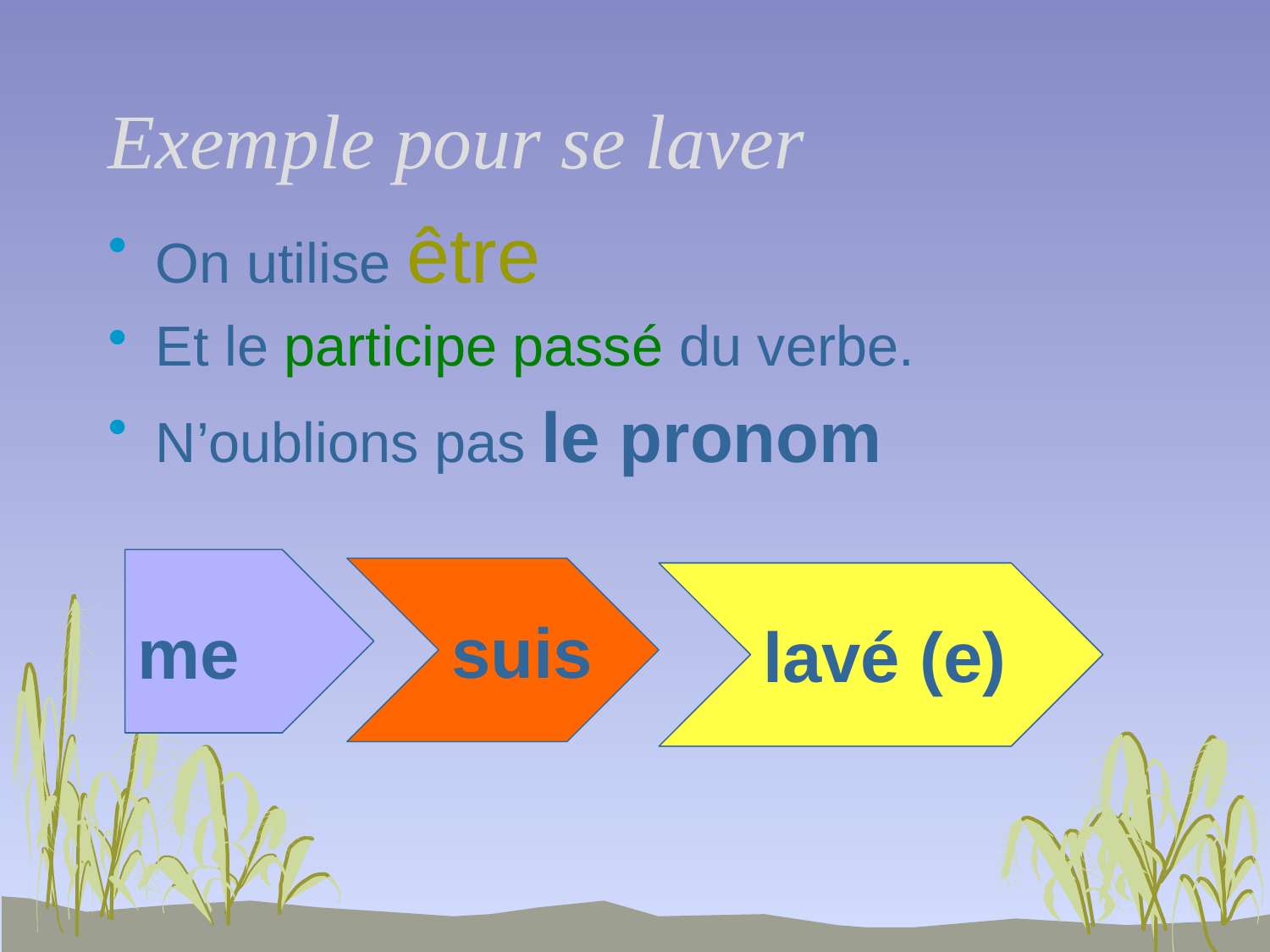

# Exemple pour se laver
On utilise être
Et le participe passé du verbe.
N’oublions pas le pronom
me
suis
lavé (e)